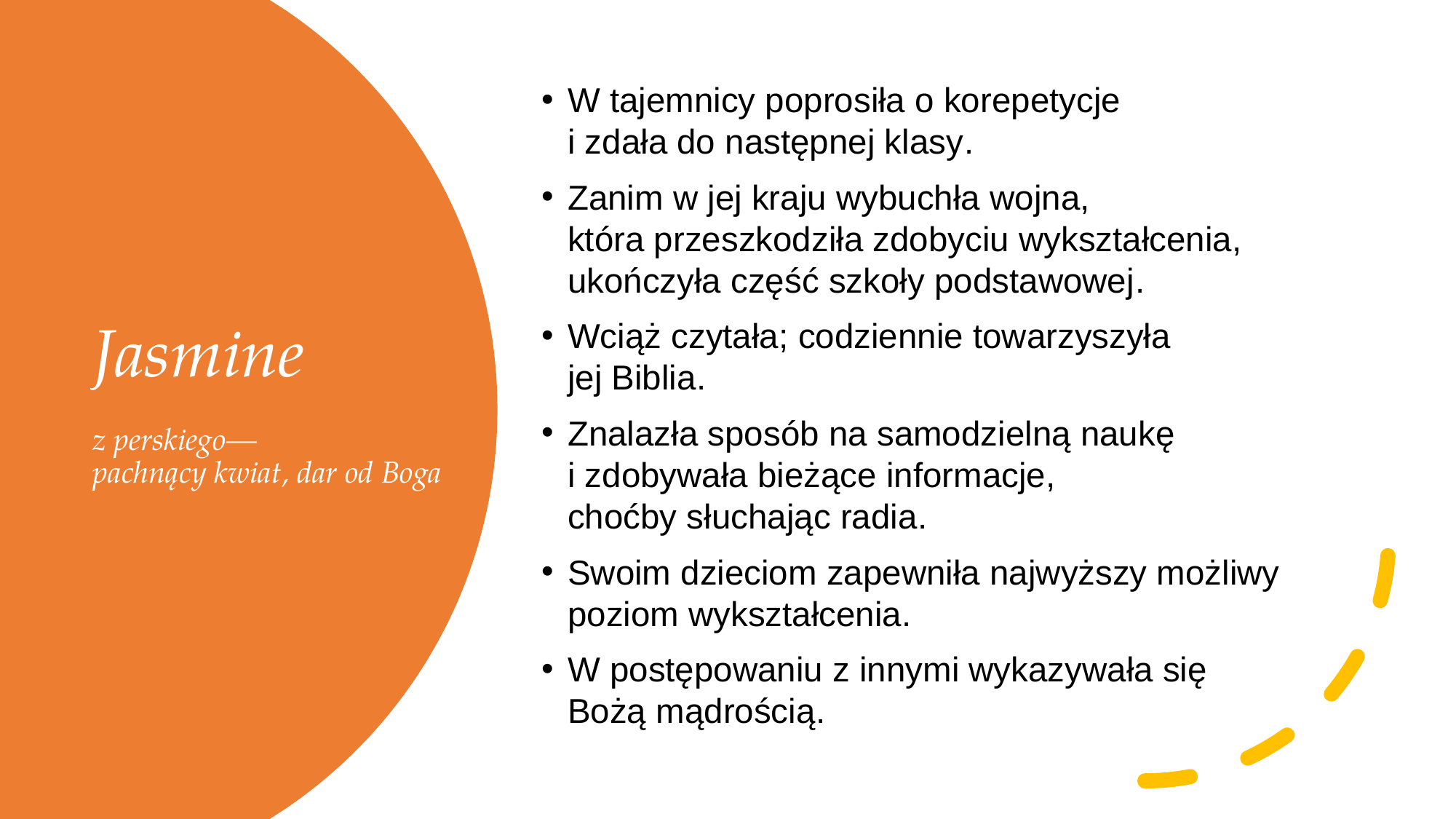

W tajemnicy poprosiła o korepetycje
i zdała do następnej klasy.
Zanim w jej kraju wybuchła wojna,
która przeszkodziła zdobyciu wykształcenia, ukończyła część szkoły podstawowej.
Wciąż czytała; codziennie towarzyszyła
jej Biblia.
Znalazła sposób na samodzielną naukę
i zdobywała bieżące informacje,
choćby słuchając radia.
Swoim dzieciom zapewniła najwyższy możliwy poziom wykształcenia.
W postępowaniu z innymi wykazywała się
Bożą mądrością.
# Jasmine z perskiego— pachnący kwiat, dar od Boga